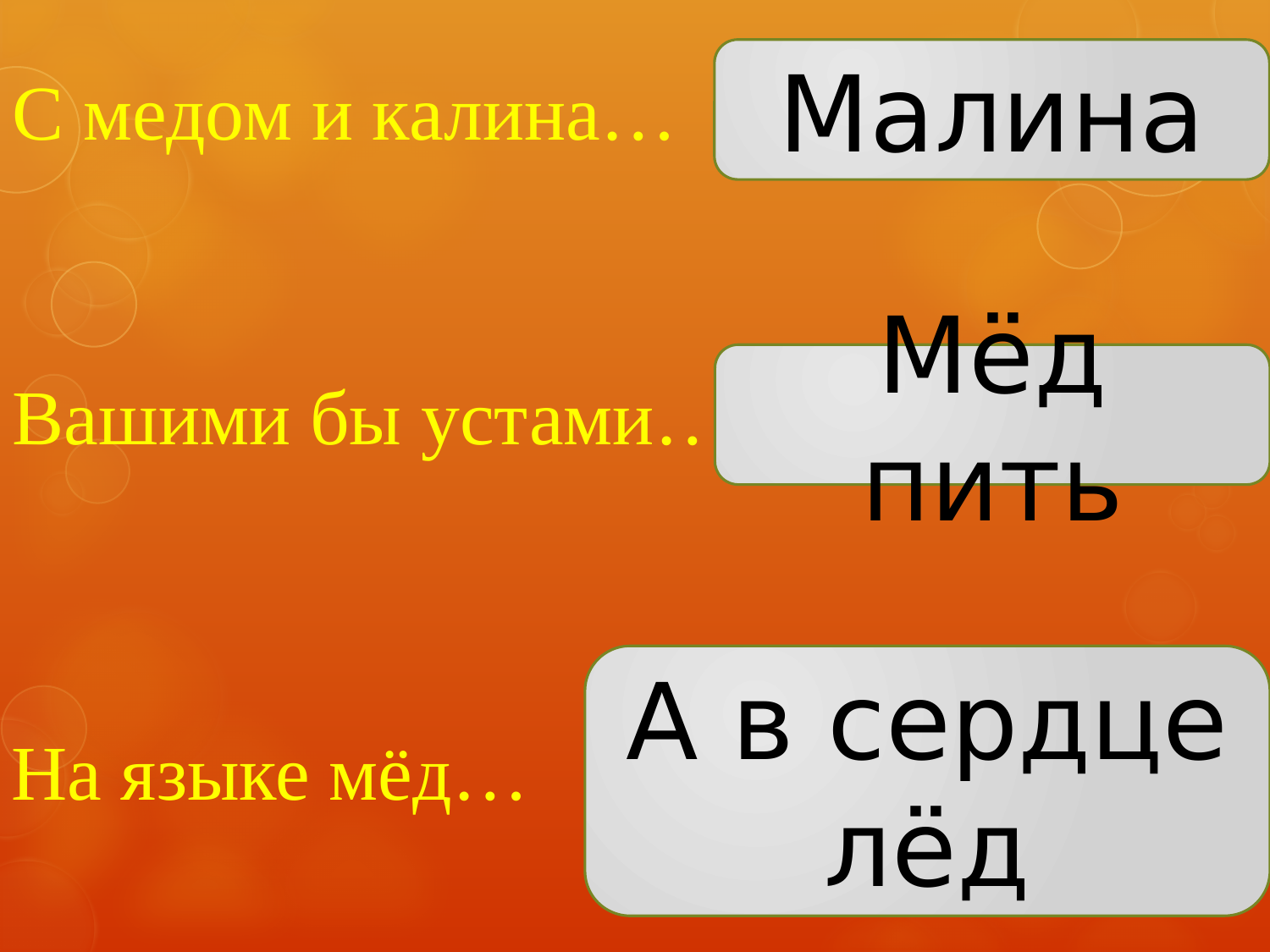

Малина
С медом и калина…
Мёд пить
Вашими бы устами…
А в сердце лёд
На языке мёд…